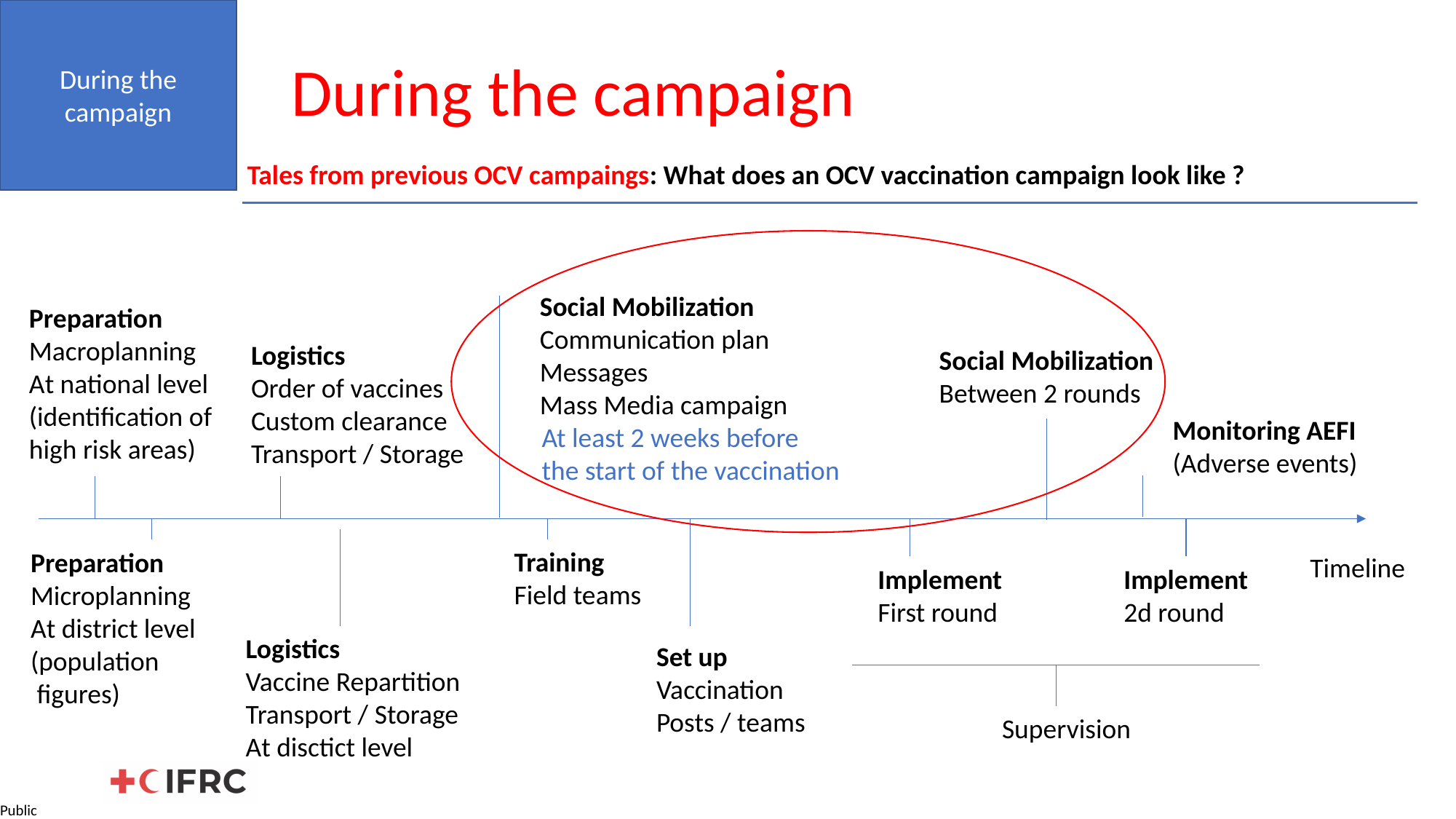

During the campaign
# During the campaign
Tales from previous OCV campaings: What does an OCV vaccination campaign look like ?

Social Mobilization
Communication plan
Messages
Mass Media campaign
Preparation
Macroplanning
At national level
(identification of high risk areas)
Logistics
Order of vaccines
Custom clearance
Transport / Storage
Social Mobilization
Between 2 rounds
Monitoring AEFI
(Adverse events)
At least 2 weeks before
the start of the vaccination
Training
Field teams
Preparation
Microplanning
At district level
(population
 figures)
Timeline
Implement
2d round
Implement
First round
Logistics
Vaccine Repartition
Transport / Storage
At disctict level
Set up
Vaccination
Posts / teams
Supervision